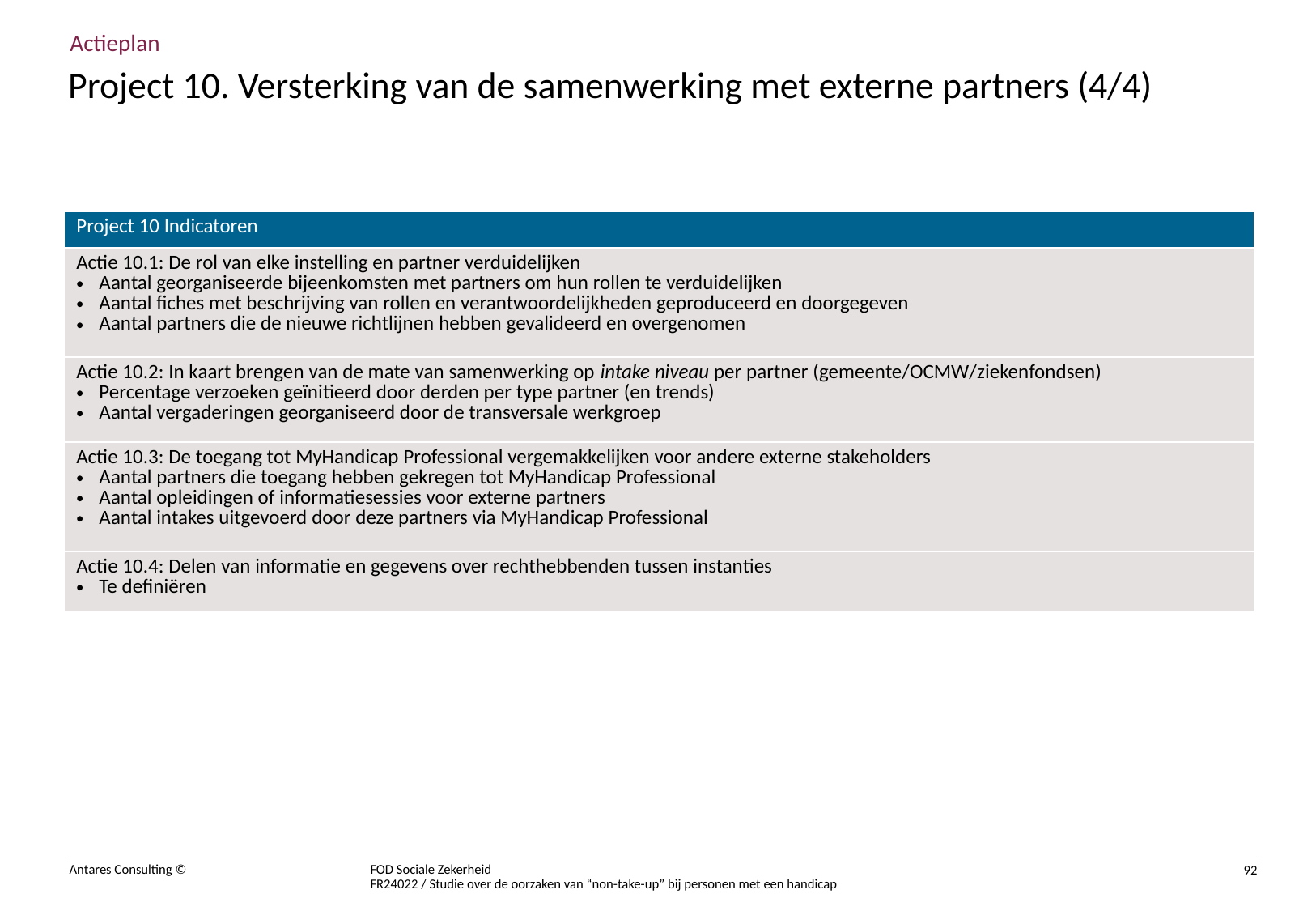

Actieplan
# Project 10. Versterking van de samenwerking met externe partners (4/4)
| Project 10 Indicatoren |
| --- |
| Actie 10.1: De rol van elke instelling en partner verduidelijken Aantal georganiseerde bijeenkomsten met partners om hun rollen te verduidelijken Aantal fiches met beschrijving van rollen en verantwoordelijkheden geproduceerd en doorgegeven Aantal partners die de nieuwe richtlijnen hebben gevalideerd en overgenomen |
| Actie 10.2: In kaart brengen van de mate van samenwerking op intake niveau per partner (gemeente/OCMW/ziekenfondsen) Percentage verzoeken geïnitieerd door derden per type partner (en trends) Aantal vergaderingen georganiseerd door de transversale werkgroep |
| Actie 10.3: De toegang tot MyHandicap Professional vergemakkelijken voor andere externe stakeholders Aantal partners die toegang hebben gekregen tot MyHandicap Professional Aantal opleidingen of informatiesessies voor externe partners Aantal intakes uitgevoerd door deze partners via MyHandicap Professional |
| Actie 10.4: Delen van informatie en gegevens over rechthebbenden tussen instanties Te definiëren |